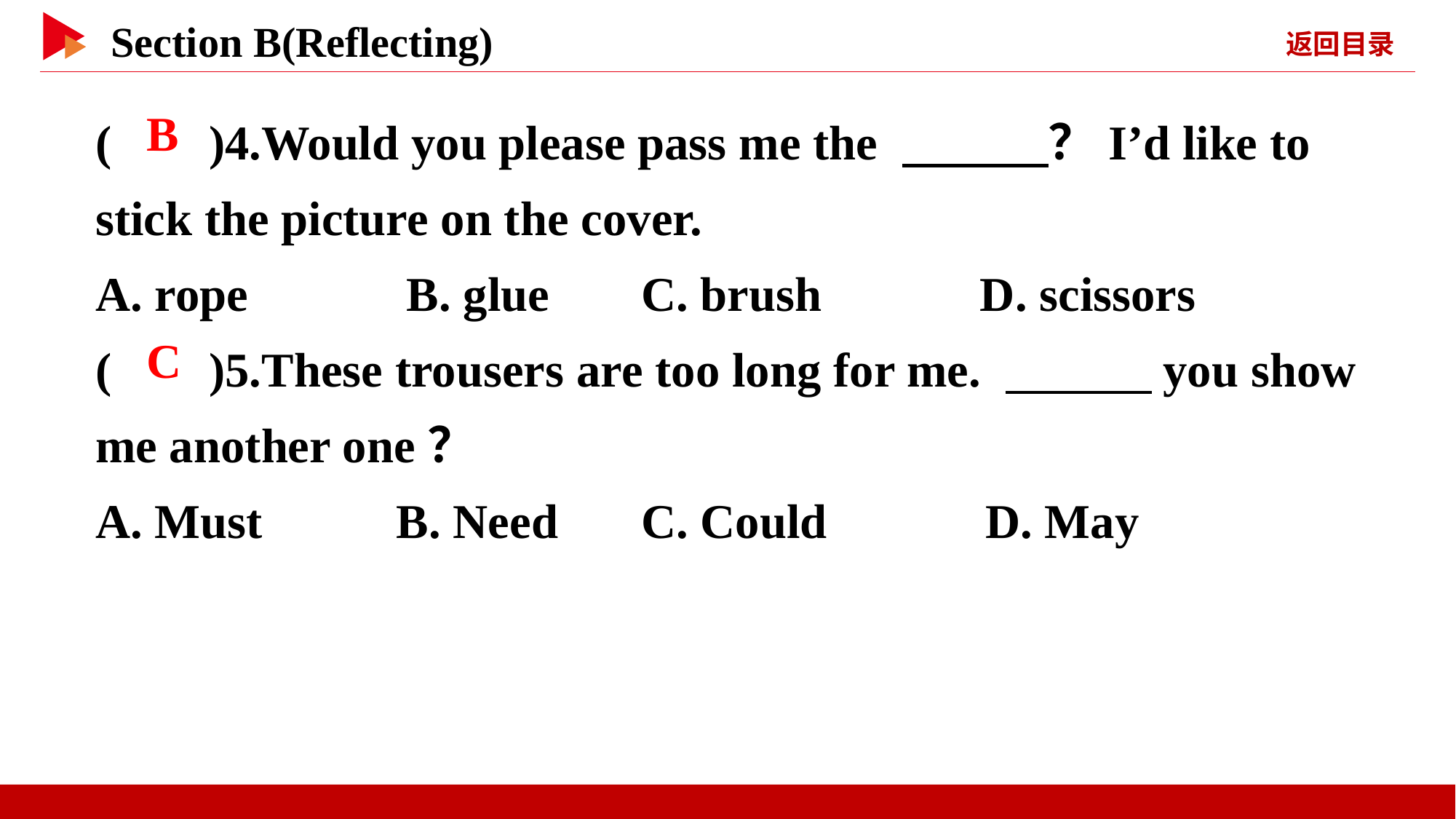

(        )4.Would you please pass me the 　　　？I’d like to stick the picture on the cover.
A. rope             B. glue	C. brush             D. scissors
(        )5.These trousers are too long for me. 　　　you show me another one？
A. Must           B. Need	C. Could             D. May
   B
   C